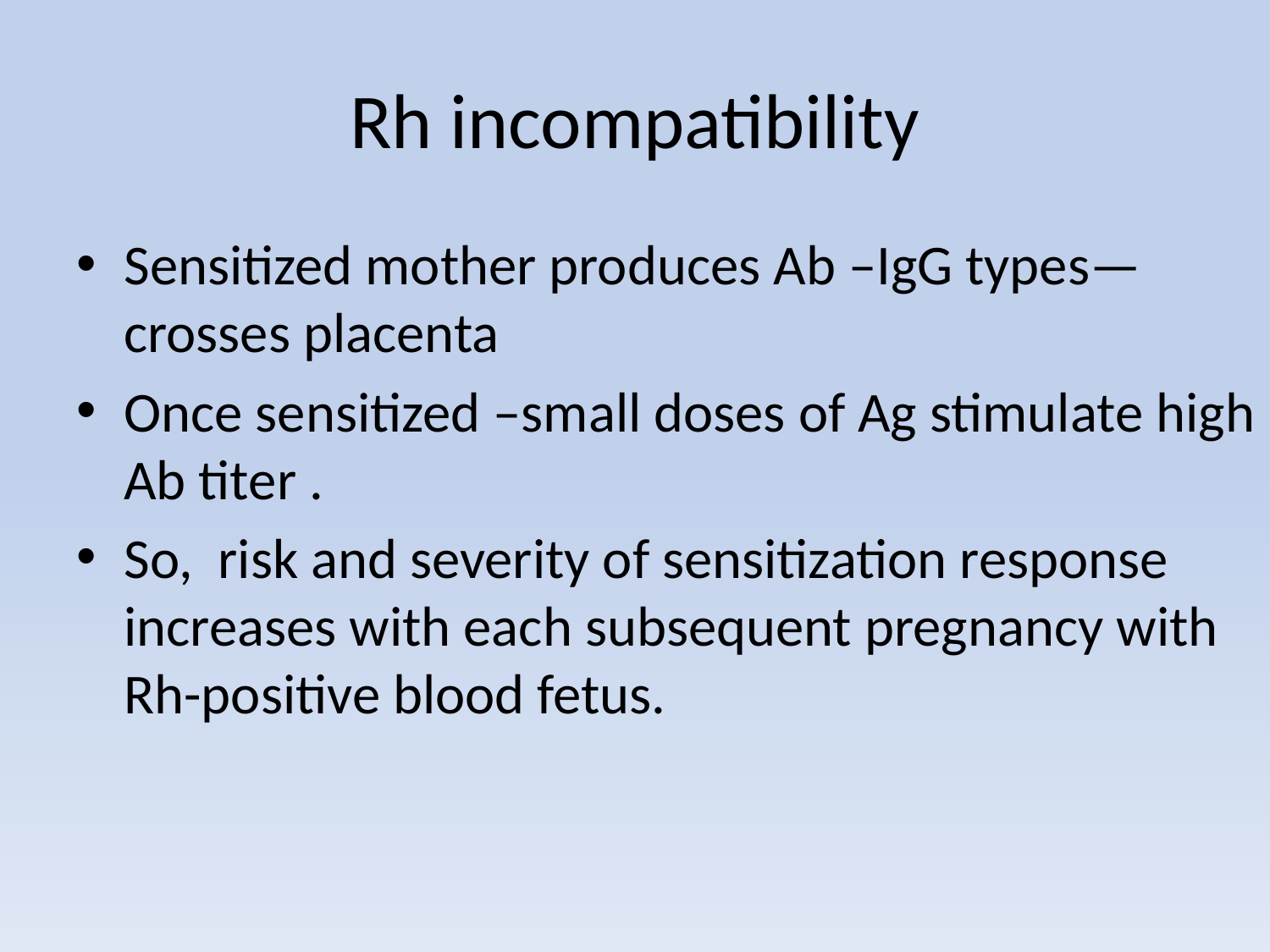

# Rh incompatibility
Sensitized mother produces Ab –IgG types—crosses placenta
Once sensitized –small doses of Ag stimulate high Ab titer .
So,  risk and severity of sensitization response increases with each subsequent pregnancy with Rh-positive blood fetus.